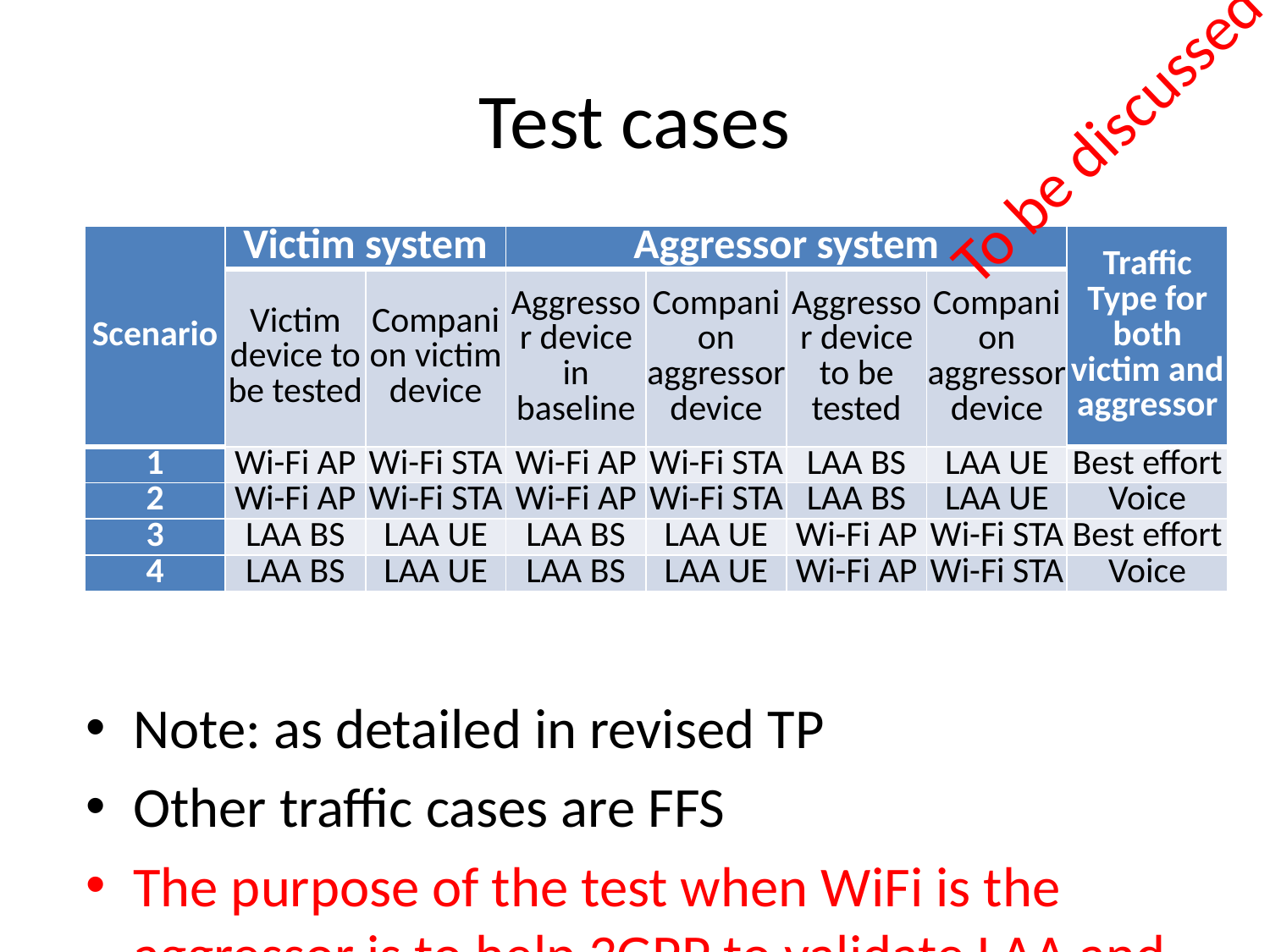

# Test cases
To be discussed
| Scenario | Victim system |  | Aggressor system |  |  |  | Traffic Type for both victim and aggressor |
| --- | --- | --- | --- | --- | --- | --- | --- |
|  | Victim device to be tested | Companion victim device | Aggressor device in baseline | Companion aggressor device | Aggressor device to be tested | Companion aggressor device |  |
| 1 | Wi-Fi AP | Wi-Fi STA | Wi-Fi AP | Wi-Fi STA | LAA BS | LAA UE | Best effort |
| 2 | Wi-Fi AP | Wi-Fi STA | Wi-Fi AP | Wi-Fi STA | LAA BS | LAA UE | Voice |
| 3 | LAA BS | LAA UE | LAA BS | LAA UE | Wi-Fi AP | Wi-Fi STA | Best effort |
| 4 | LAA BS | LAA UE | LAA BS | LAA UE | Wi-Fi AP | Wi-Fi STA | Voice |
Note: as detailed in revised TP
Other traffic cases are FFS
The purpose of the test when WiFi is the aggressor is to help 3GPP to validate LAA and enhancement of system performance; there will be no pass/fail criterial for WiFi (AGREED)